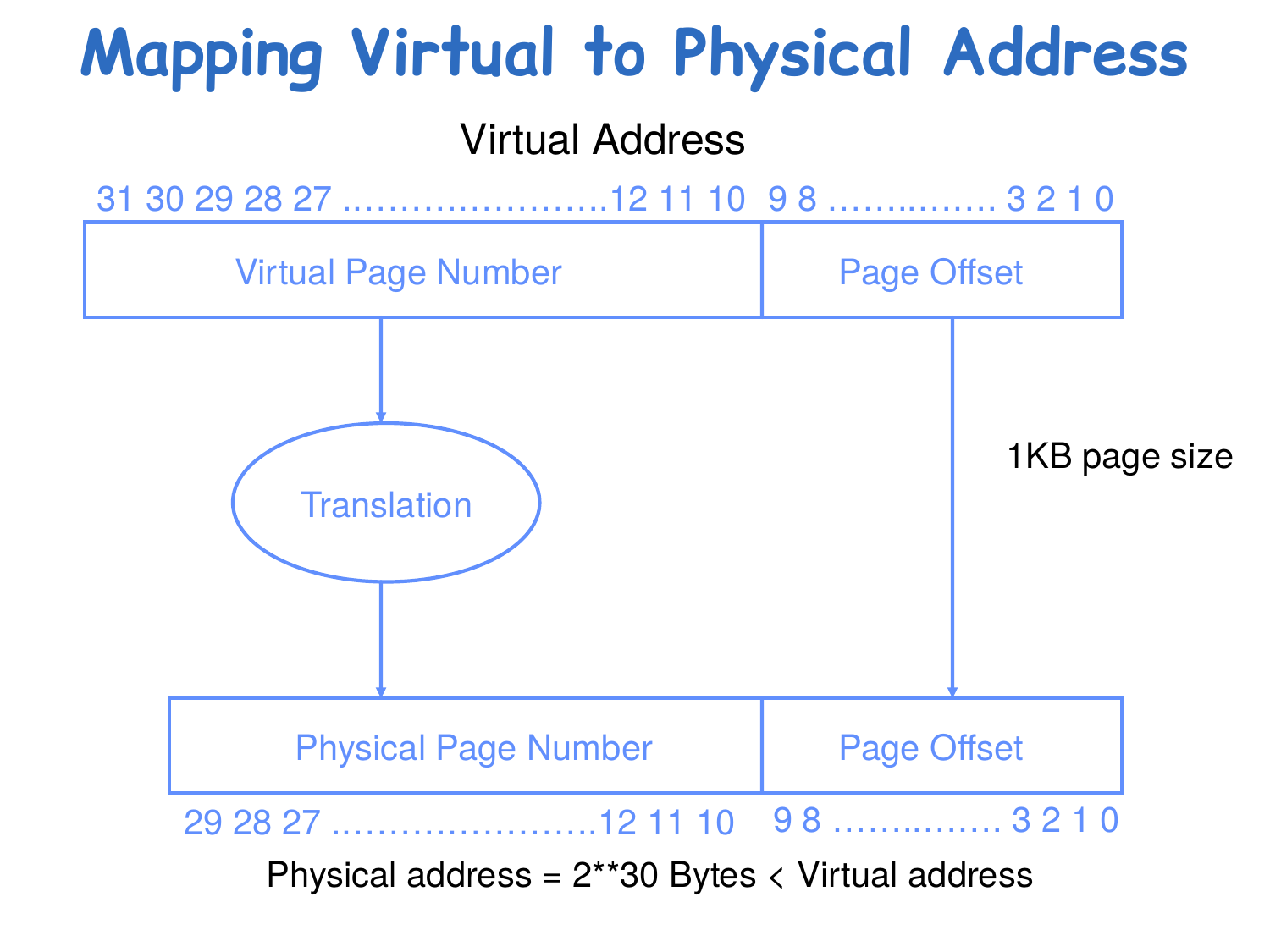

# Mapping Virtual to Physical Address
Virtual Address
31 30 29 28 27 .………………….12 11 10
 9 8 ……..……. 3 2 1 0

Virtual Page Number
Page Offset

1KB page size
Translation

Physical Page Number
Page Offset
 9 8 ……..……. 3 2 1 0
29 28 27 .………………….12 11 10
Physical address = 2**30 Bytes < Virtual address